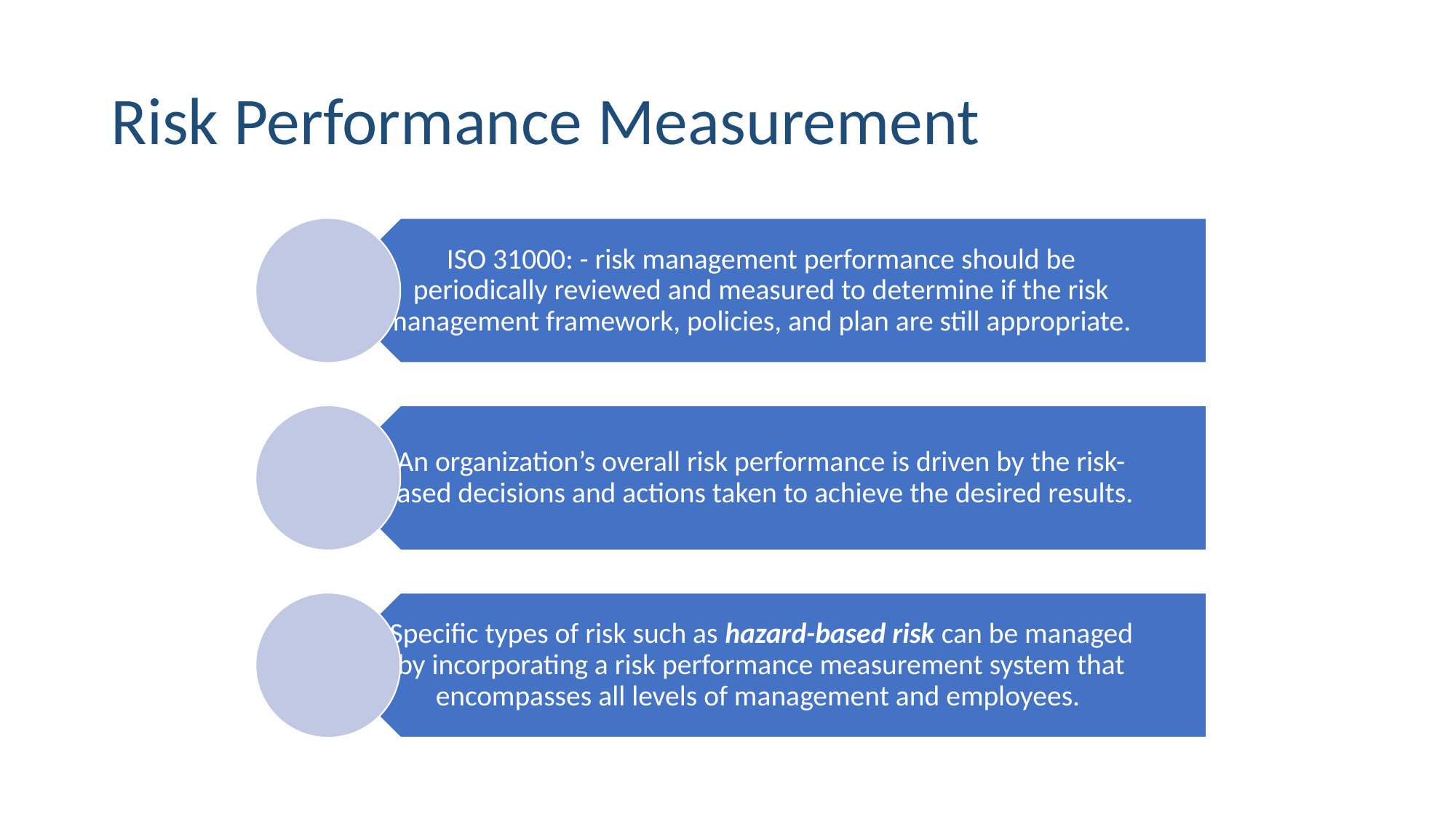

# Risk Performance Measurement
ISO 31000: - risk management performance should be periodically reviewed and measured to determine if the risk management framework, policies, and plan are still appropriate.
An organization’s overall risk performance is driven by the risk-based decisions and actions taken to achieve the desired results.
Specific types of risk such as hazard-based risk can be managed by incorporating a risk performance measurement system that encompasses all levels of management and employees.